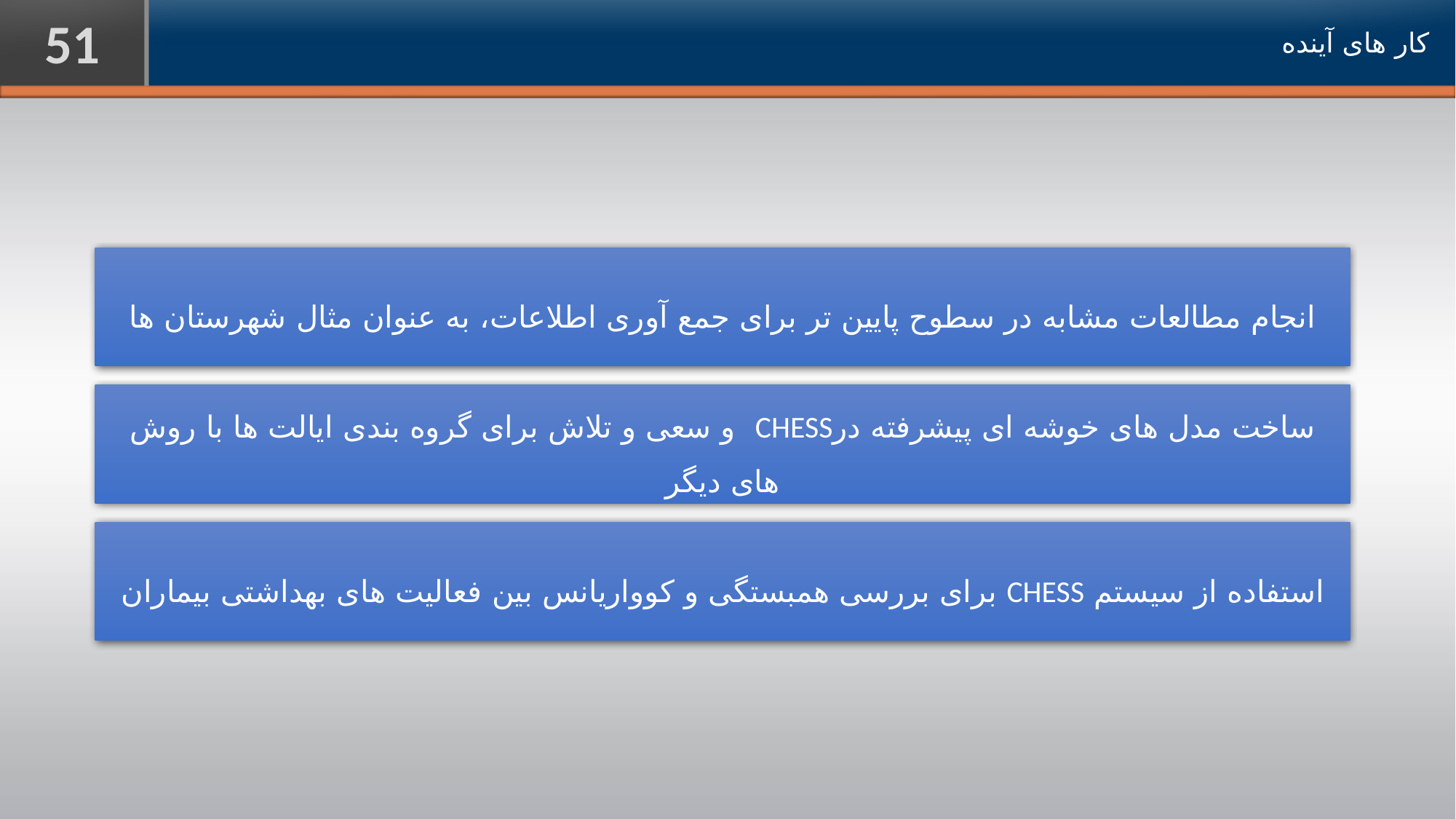

51
کار های آینده
انجام مطالعات مشابه در سطوح پایین تر برای جمع آوری اطلاعات، به عنوان مثال شهرستان ها
ساخت مدل های خوشه ای پیشرفته درCHESS  و سعی و تلاش برای گروه بندی ایالت ها با روش های دیگر
استفاده از سیستم CHESS برای بررسی همبستگی و کوواریانس بین فعالیت های بهداشتی بیماران